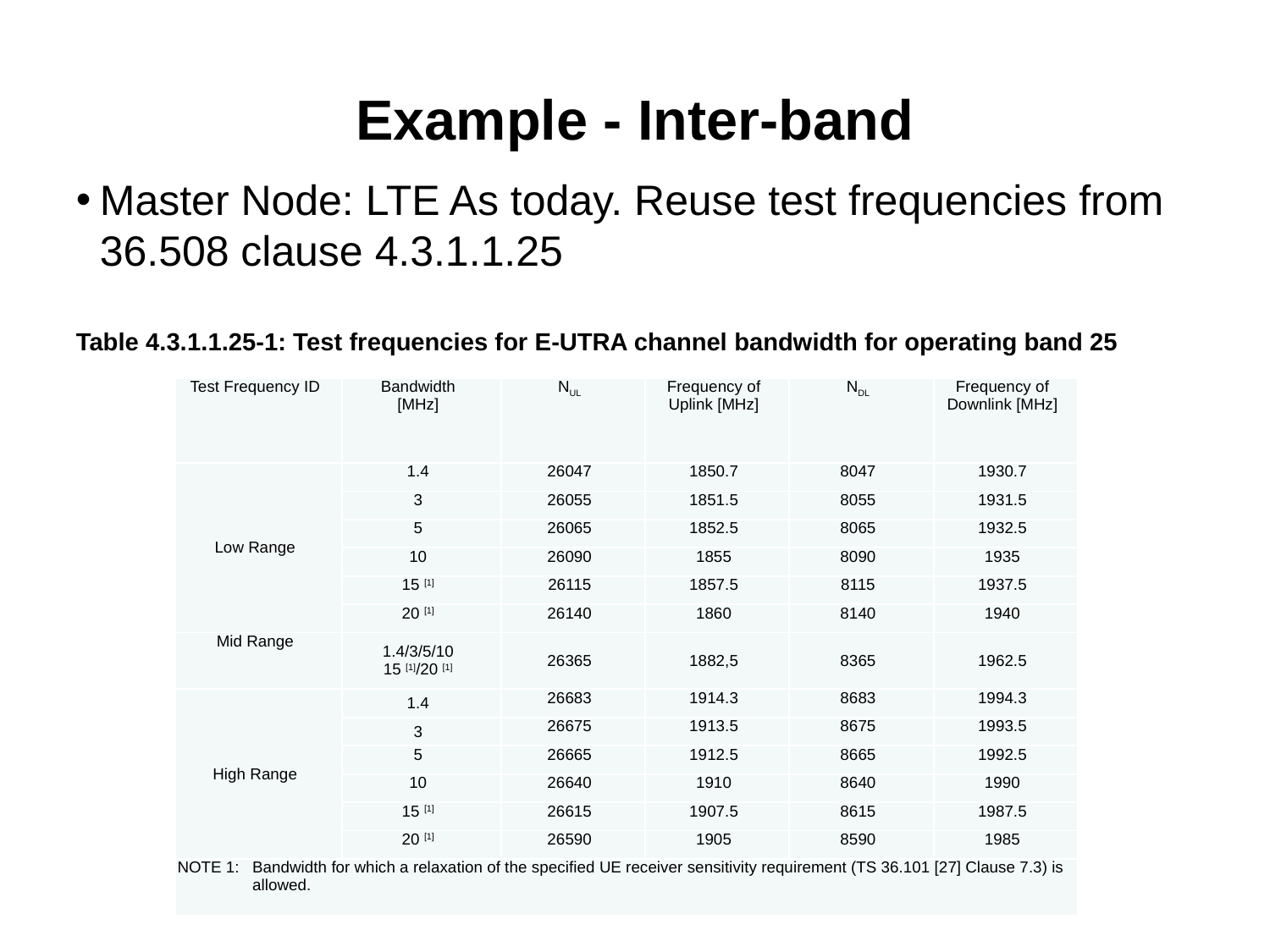

# Example - Inter-band
Master Node: LTE As today. Reuse test frequencies from 36.508 clause 4.3.1.1.25

Table 4.3.1.1.25-1: Test frequencies for E-UTRA channel bandwidth for operating band 25

| Test Frequency ID | Bandwidth [MHz] | NUL | Frequency of Uplink [MHz] | NDL | Frequency of Downlink [MHz] |
| --- | --- | --- | --- | --- | --- |
| Low Range | 1.4 | 26047 | 1850.7 | 8047 | 1930.7 |
|  | 3 | 26055 | 1851.5 | 8055 | 1931.5 |
|  | 5 | 26065 | 1852.5 | 8065 | 1932.5 |
|  | 10 | 26090 | 1855 | 8090 | 1935 |
|  | 15 [1] | 26115 | 1857.5 | 8115 | 1937.5 |
|  | 20 [1] | 26140 | 1860 | 8140 | 1940 |
| Mid Range | 1.4/3/5/10 15 [1]/20 [1] | 26365 | 1882,5 | 8365 | 1962.5 |
| High Range | 1.4 | 26683 | 1914.3 | 8683 | 1994.3 |
|  | 3 | 26675 | 1913.5 | 8675 | 1993.5 |
|  | 5 | 26665 | 1912.5 | 8665 | 1992.5 |
|  | 10 | 26640 | 1910 | 8640 | 1990 |
|  | 15 [1] | 26615 | 1907.5 | 8615 | 1987.5 |
|  | 20 [1] | 26590 | 1905 | 8590 | 1985 |
| NOTE 1: Bandwidth for which a relaxation of the specified UE receiver sensitivity requirement (TS 36.101 [27] Clause 7.3) is allowed. |  |  |  |  |  |